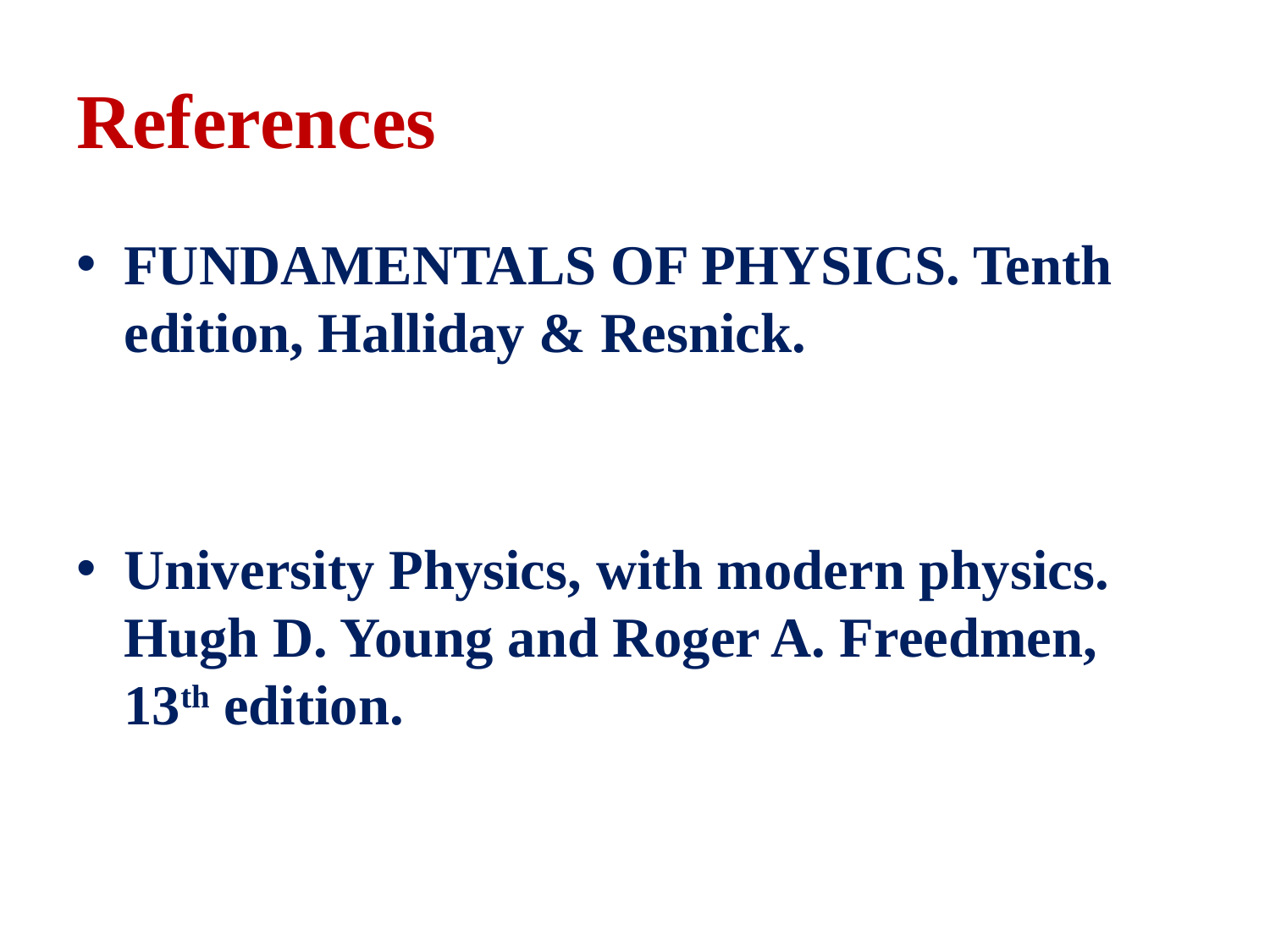

# References
FUNDAMENTALS OF PHYSICS. Tenth edition, Halliday & Resnick.

University Physics, with modern physics. Hugh D. Young and Roger A. Freedmen,   13th edition.